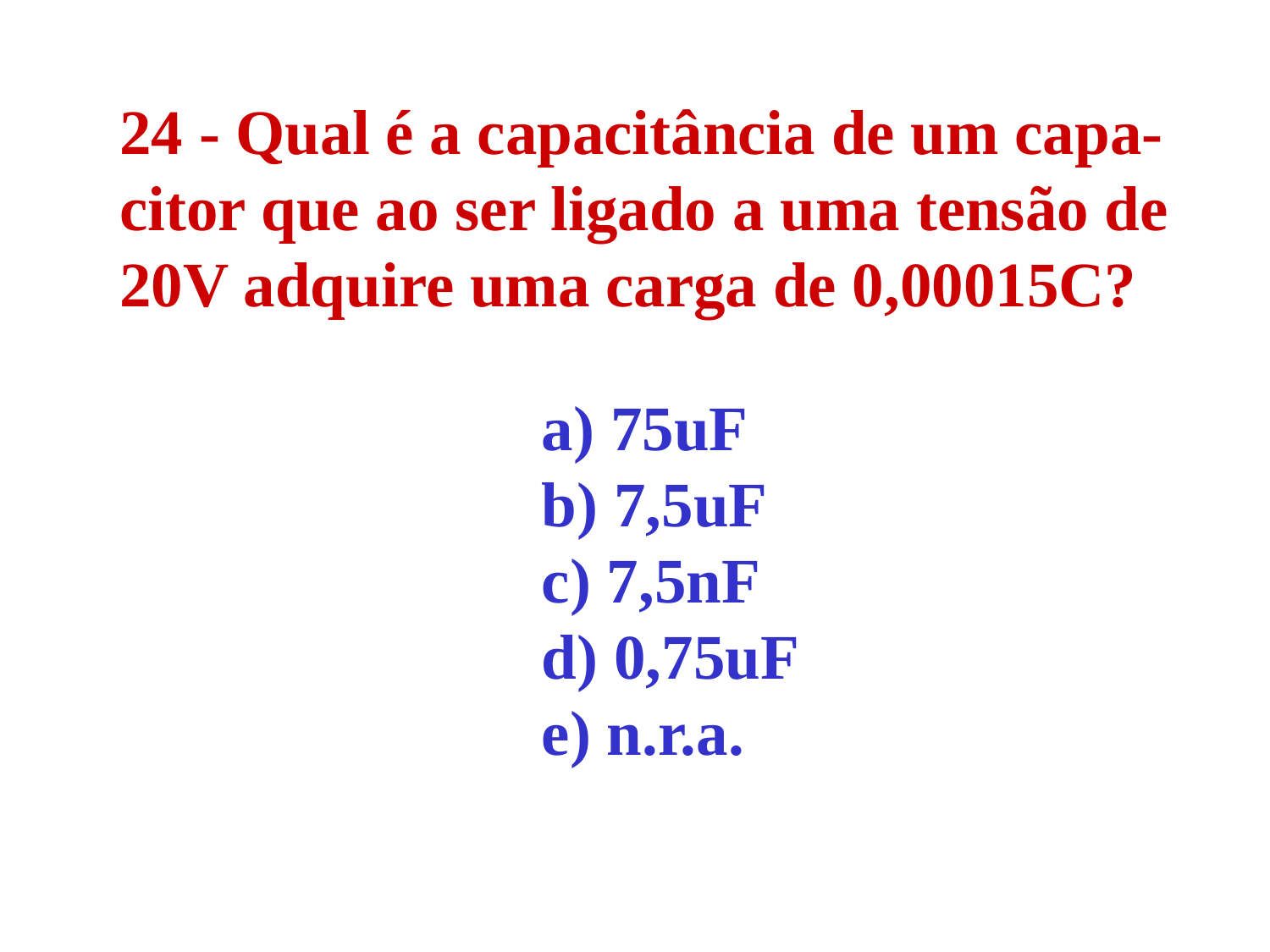

24 - Qual é a capacitância de um capa-
citor que ao ser ligado a uma tensão de
20V adquire uma carga de 0,00015C?
a) 75uF
b) 7,5uF
c) 7,5nF
d) 0,75uF
e) n.r.a.